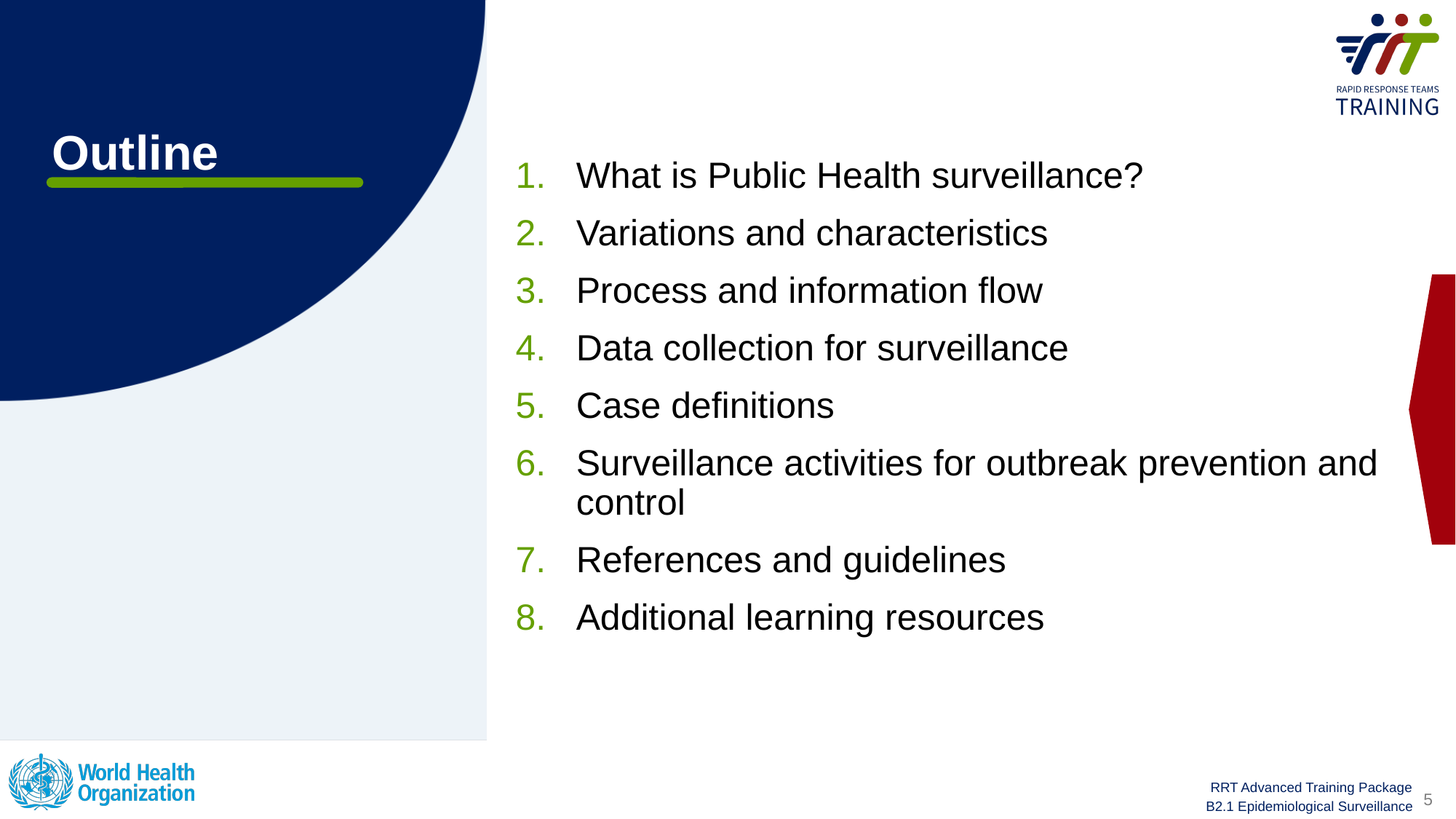

# Outline
What is Public Health surveillance?
Variations and characteristics
Process and information flow
Data collection for surveillance
Case definitions
Surveillance activities for outbreak prevention and control
References and guidelines
Additional learning resources